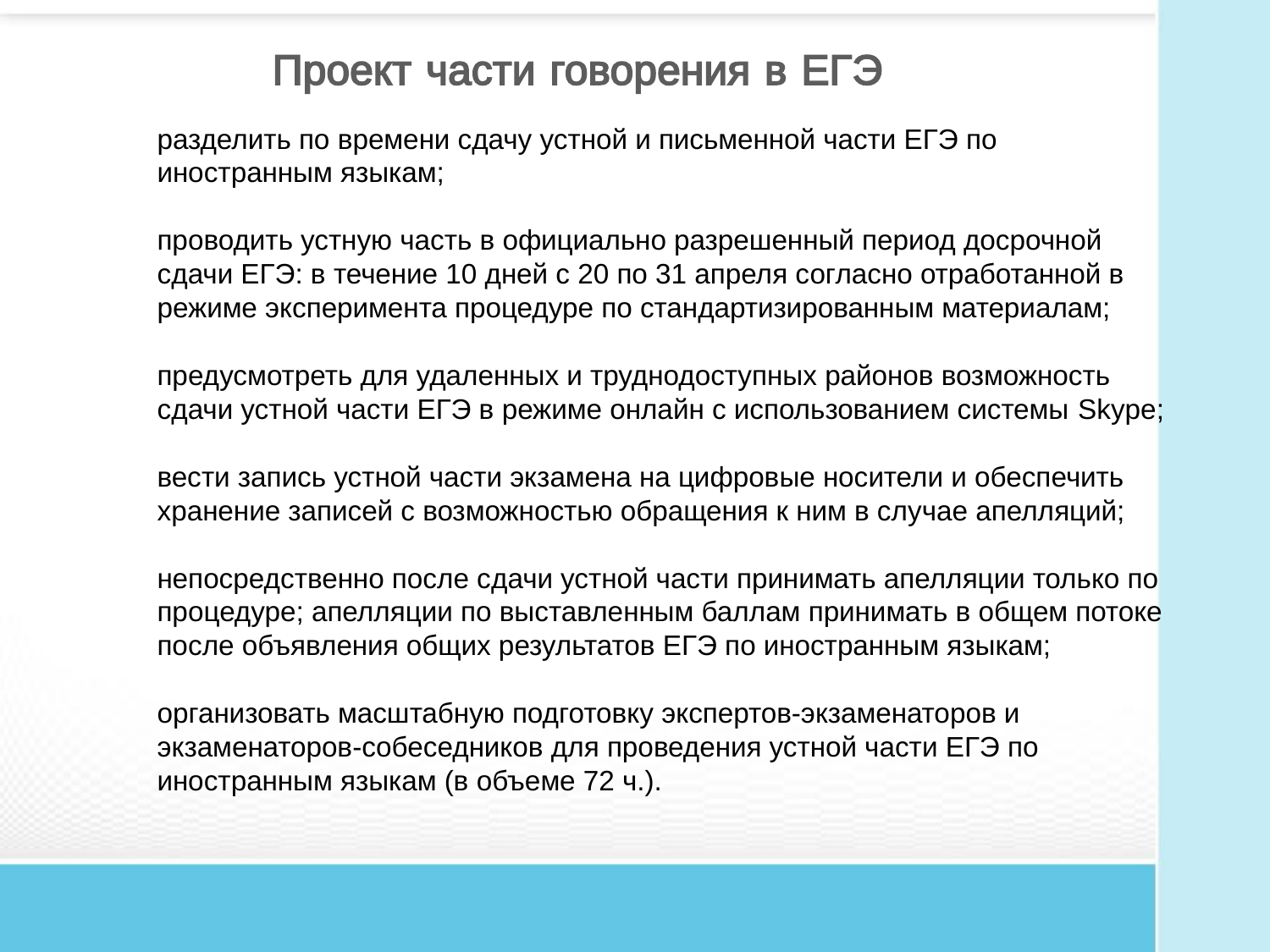

Проект части говорения в ЕГЭ
# разделить по времени сдачу устной и письменной части ЕГЭ по иностранным языкам; проводить устную часть в официально разрешенный период досрочной сдачи ЕГЭ: в течение 10 дней с 20 по 31 апреля согласно отработанной в режиме эксперимента процедуре по стандартизированным материалам; предусмотреть для удаленных и труднодоступных районов возможность сдачи устной части ЕГЭ в режиме онлайн с использованием системы Skype; вести запись устной части экзамена на цифровые носители и обеспечить хранение записей с возможностью обращения к ним в случае апелляций; непосредственно после сдачи устной части принимать апелляции только по процедуре; апелляции по выставленным баллам принимать в общем потоке после объявления общих результатов ЕГЭ по иностранным языкам; организовать масштабную подготовку экспертов-экзаменаторов и экзаменаторов-собеседников для проведения устной части ЕГЭ по иностранным языкам (в объеме 72 ч.).